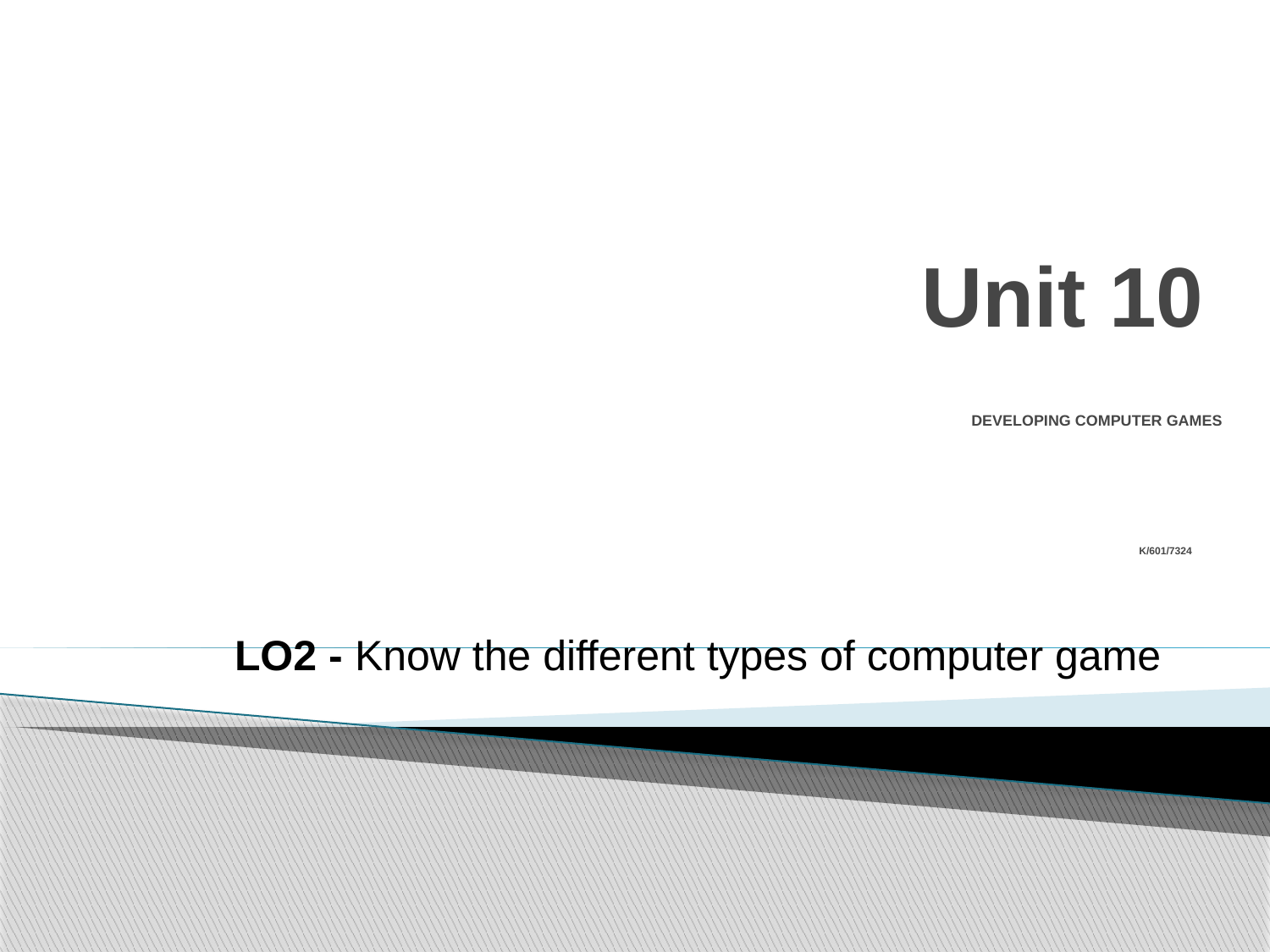

# Unit 10

DEVELOPING COMPUTER GAMES
K/601/7324
LO2 - Know the different types of computer game